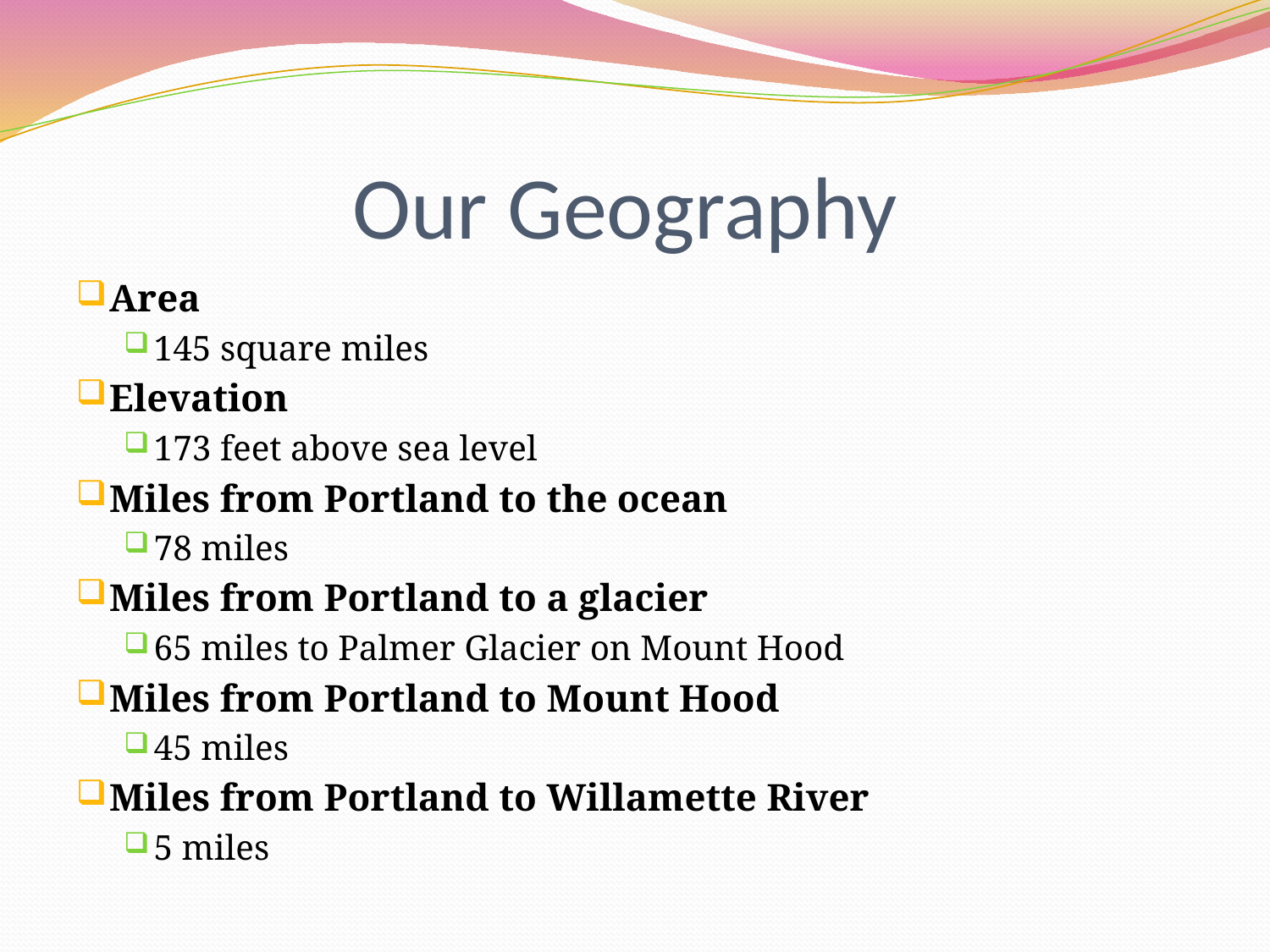

# Our Geography
Area
145 square miles
Elevation
173 feet above sea level
Miles from Portland to the ocean
78 miles
Miles from Portland to a glacier
65 miles to Palmer Glacier on Mount Hood
Miles from Portland to Mount Hood
45 miles
Miles from Portland to Willamette River
5 miles